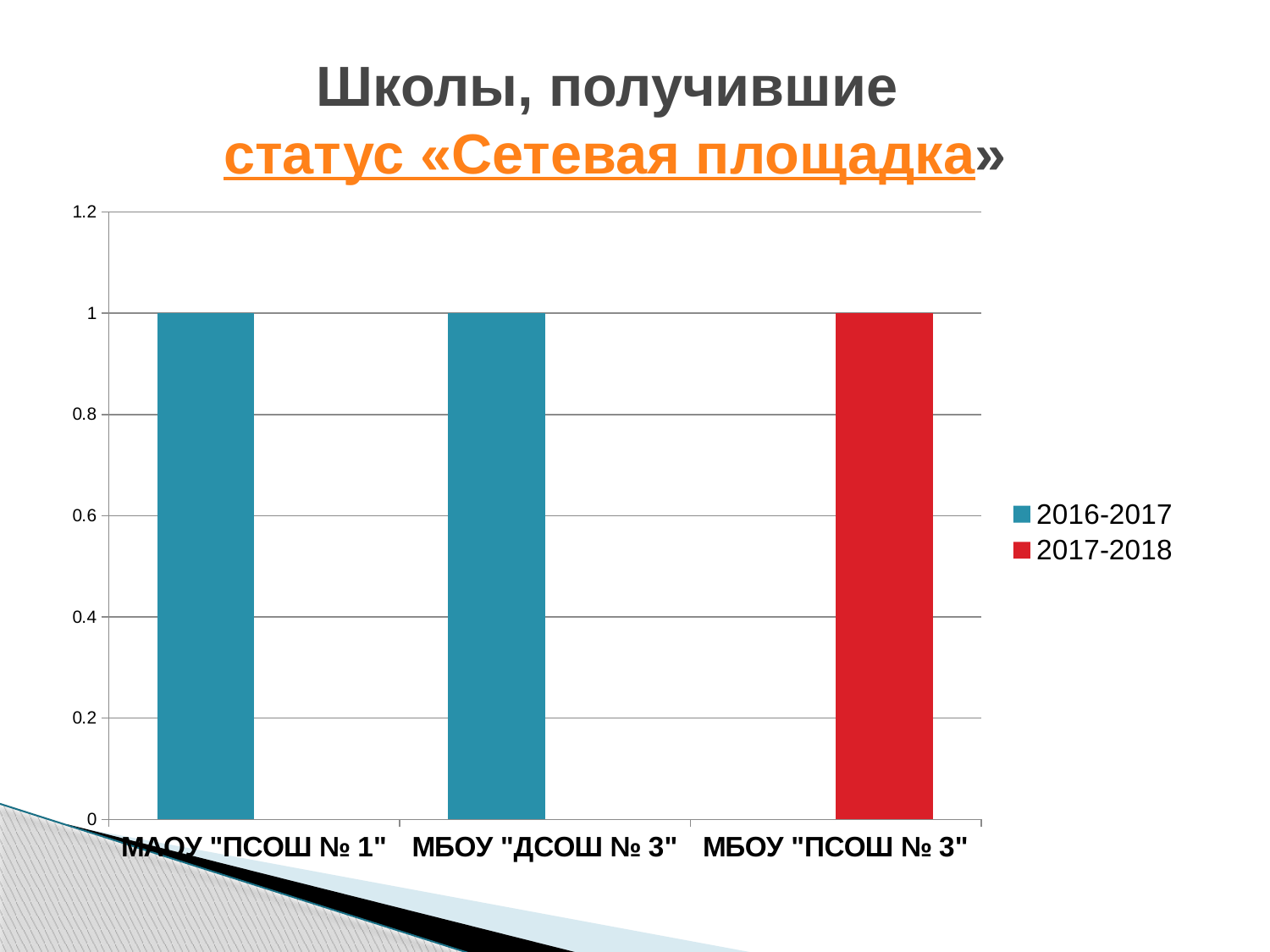

# Школы, получившие статус «Сетевая площадка»

### Chart

| Category | 2016-2017 | 2017-2018 |
|---|---|---|
| МАОУ "ПСОШ № 1" | 1.0 | None |
| МБОУ "ДСОШ № 3" | 1.0 | None |
| МБОУ "ПСОШ № 3" | None | 1.0 |